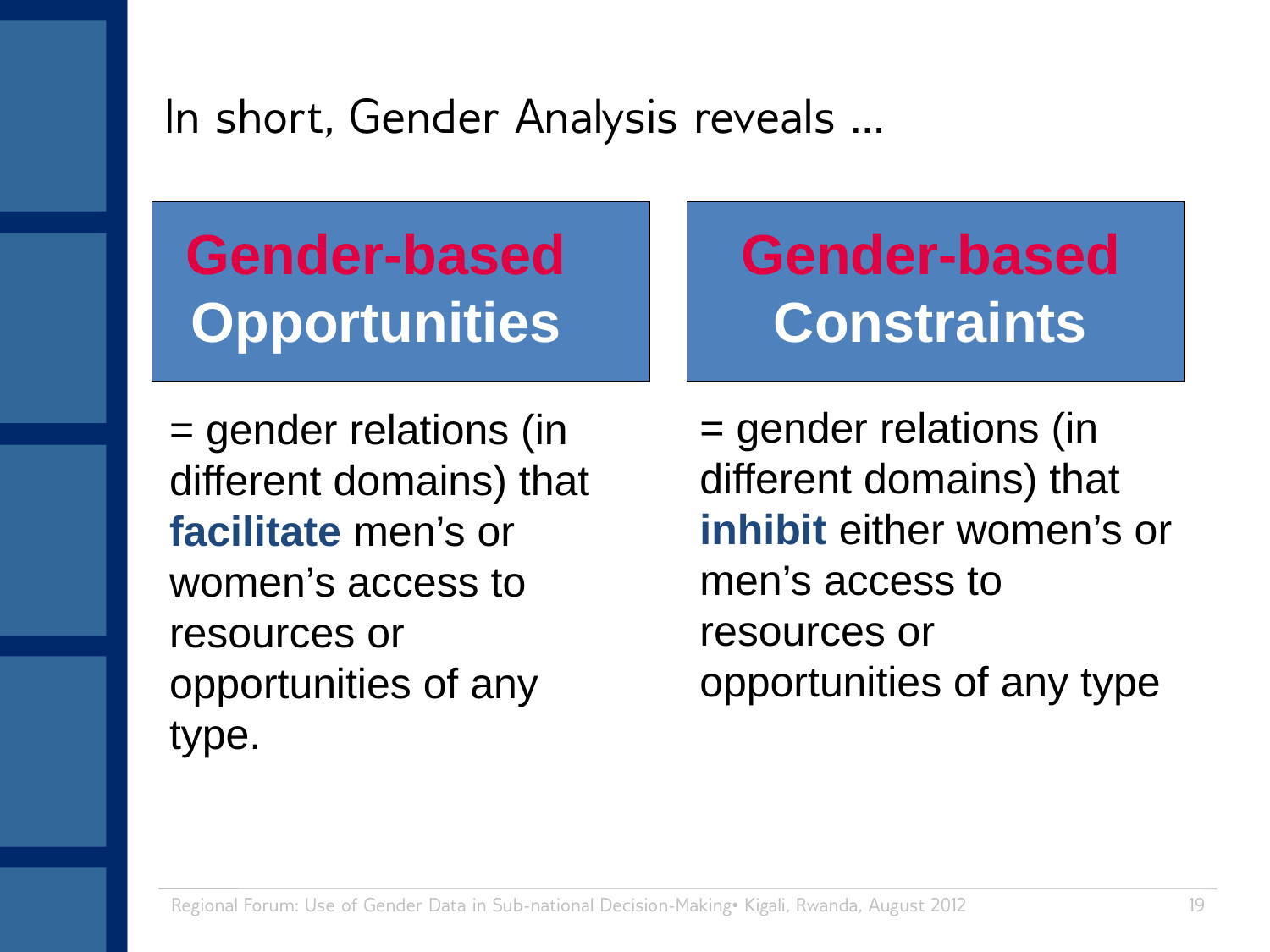

# In short, Gender Analysis reveals …

Gender-based Opportunities
Gender-based Constraints
= gender relations (in different domains) that inhibit either women’s or men’s access to resources or opportunities of any type
= gender relations (in different domains) that facilitate men’s or women’s access to resources or opportunities of any type.